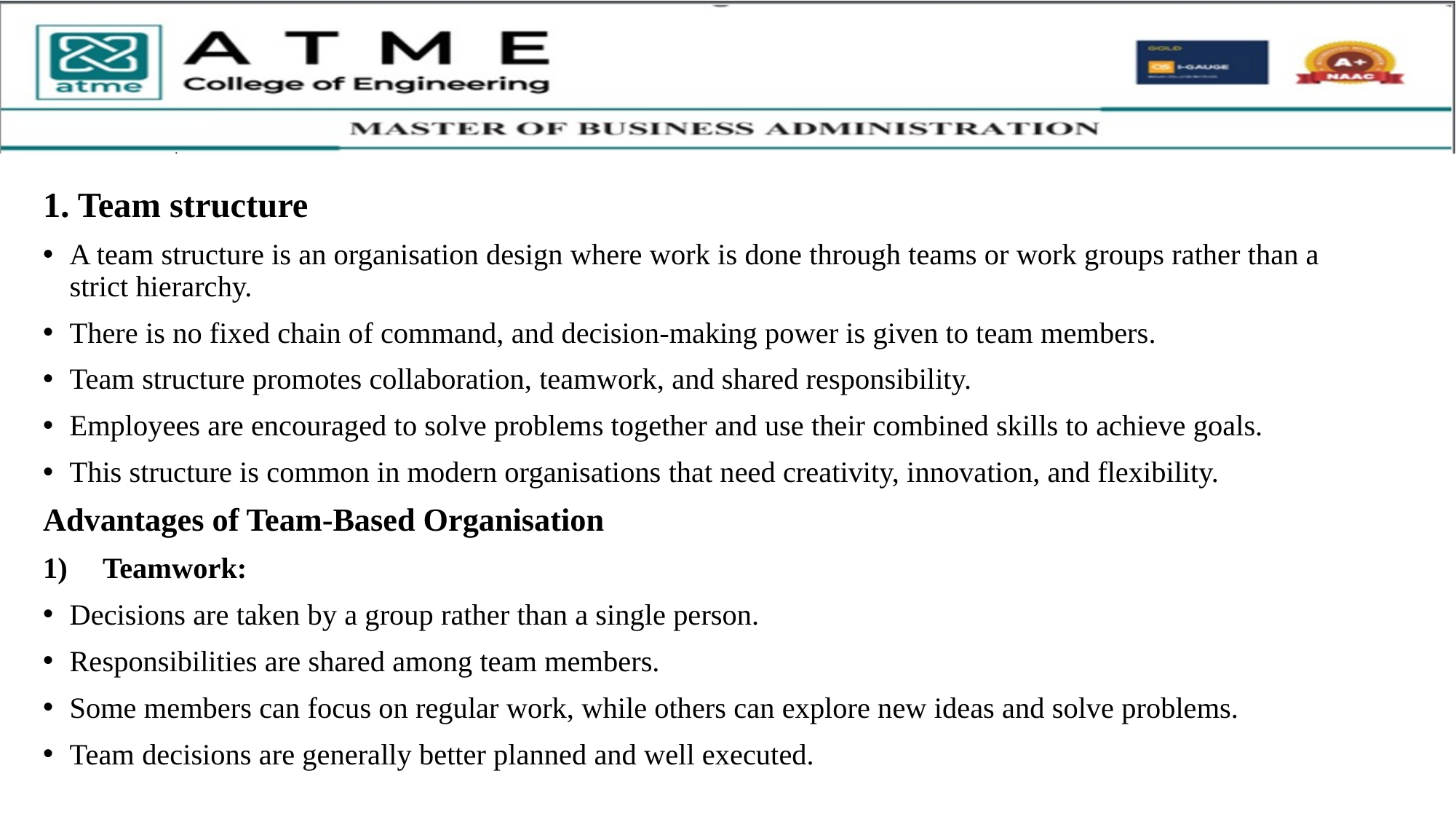

1. Team structure
A team structure is an organisation design where work is done through teams or work groups rather than a strict hierarchy.
There is no fixed chain of command, and decision-making power is given to team members.
Team structure promotes collaboration, teamwork, and shared responsibility.
Employees are encouraged to solve problems together and use their combined skills to achieve goals.
This structure is common in modern organisations that need creativity, innovation, and flexibility.
Advantages of Team-Based Organisation
Teamwork:
Decisions are taken by a group rather than a single person.
Responsibilities are shared among team members.
Some members can focus on regular work, while others can explore new ideas and solve problems.
Team decisions are generally better planned and well executed.